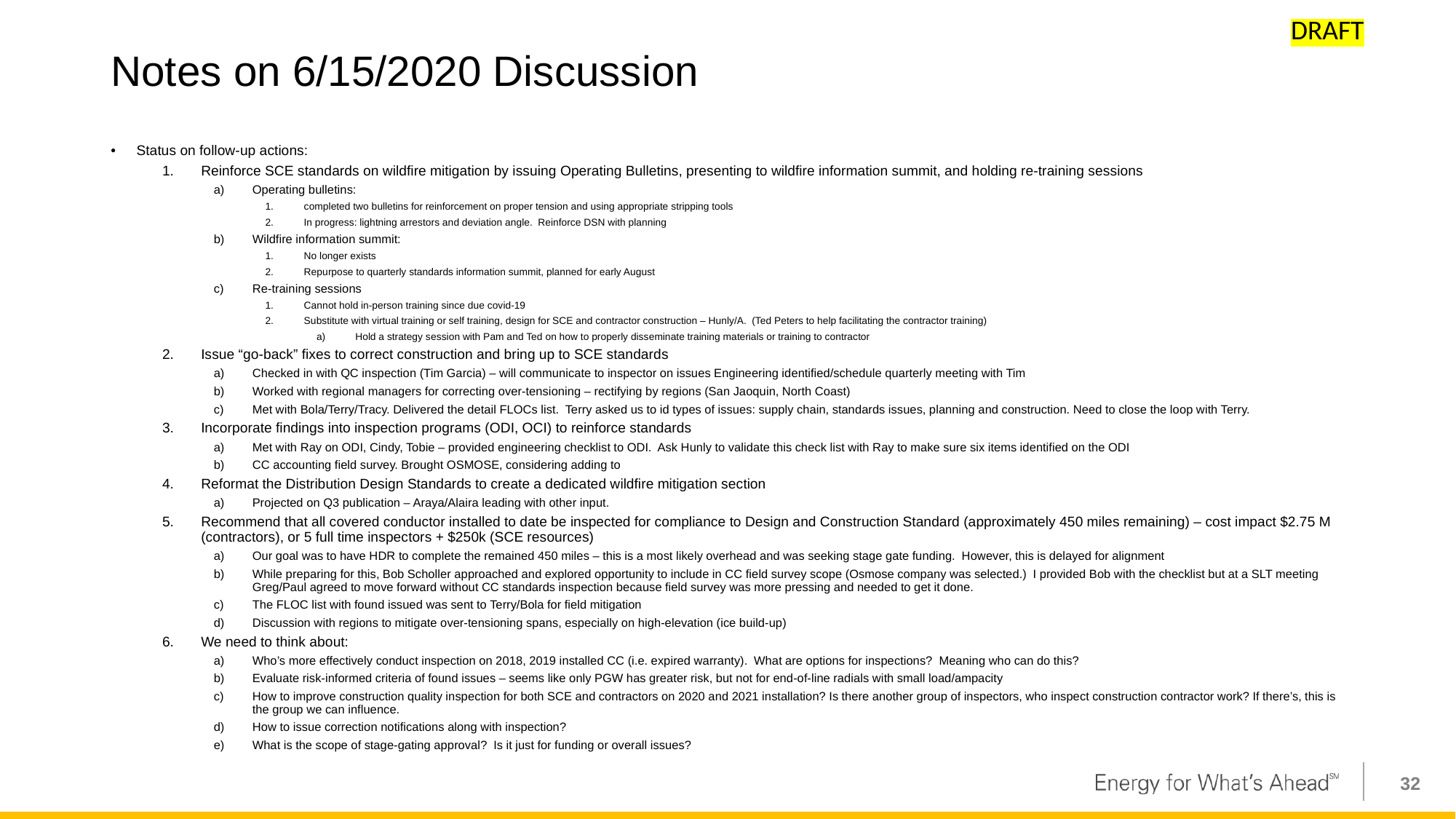

DRAFT
# Notes on 6/15/2020 Discussion
Status on follow-up actions:
Reinforce SCE standards on wildfire mitigation by issuing Operating Bulletins, presenting to wildfire information summit, and holding re-training sessions
Operating bulletins:
completed two bulletins for reinforcement on proper tension and using appropriate stripping tools
In progress: lightning arrestors and deviation angle.  Reinforce DSN with planning
Wildfire information summit:
No longer exists
Repurpose to quarterly standards information summit, planned for early August
Re-training sessions
Cannot hold in-person training since due covid-19
Substitute with virtual training or self training, design for SCE and contractor construction – Hunly/A.  (Ted Peters to help facilitating the contractor training)
Hold a strategy session with Pam and Ted on how to properly disseminate training materials or training to contractor
Issue “go-back” fixes to correct construction and bring up to SCE standards
Checked in with QC inspection (Tim Garcia) – will communicate to inspector on issues Engineering identified/schedule quarterly meeting with Tim
Worked with regional managers for correcting over-tensioning – rectifying by regions (San Jaoquin, North Coast)
Met with Bola/Terry/Tracy. Delivered the detail FLOCs list.  Terry asked us to id types of issues: supply chain, standards issues, planning and construction. Need to close the loop with Terry.
Incorporate findings into inspection programs (ODI, OCI) to reinforce standards
Met with Ray on ODI, Cindy, Tobie – provided engineering checklist to ODI.  Ask Hunly to validate this check list with Ray to make sure six items identified on the ODI
CC accounting field survey. Brought OSMOSE, considering adding to
Reformat the Distribution Design Standards to create a dedicated wildfire mitigation section
Projected on Q3 publication – Araya/Alaira leading with other input.
Recommend that all covered conductor installed to date be inspected for compliance to Design and Construction Standard (approximately 450 miles remaining) – cost impact $2.75 M (contractors), or 5 full time inspectors + $250k (SCE resources)
Our goal was to have HDR to complete the remained 450 miles – this is a most likely overhead and was seeking stage gate funding.  However, this is delayed for alignment
While preparing for this, Bob Scholler approached and explored opportunity to include in CC field survey scope (Osmose company was selected.)  I provided Bob with the checklist but at a SLT meeting Greg/Paul agreed to move forward without CC standards inspection because field survey was more pressing and needed to get it done.
The FLOC list with found issued was sent to Terry/Bola for field mitigation
Discussion with regions to mitigate over-tensioning spans, especially on high-elevation (ice build-up)
We need to think about:
Who’s more effectively conduct inspection on 2018, 2019 installed CC (i.e. expired warranty).  What are options for inspections?  Meaning who can do this?
Evaluate risk-informed criteria of found issues – seems like only PGW has greater risk, but not for end-of-line radials with small load/ampacity
How to improve construction quality inspection for both SCE and contractors on 2020 and 2021 installation? Is there another group of inspectors, who inspect construction contractor work? If there’s, this is the group we can influence.
How to issue correction notifications along with inspection?
What is the scope of stage-gating approval?  Is it just for funding or overall issues?
32